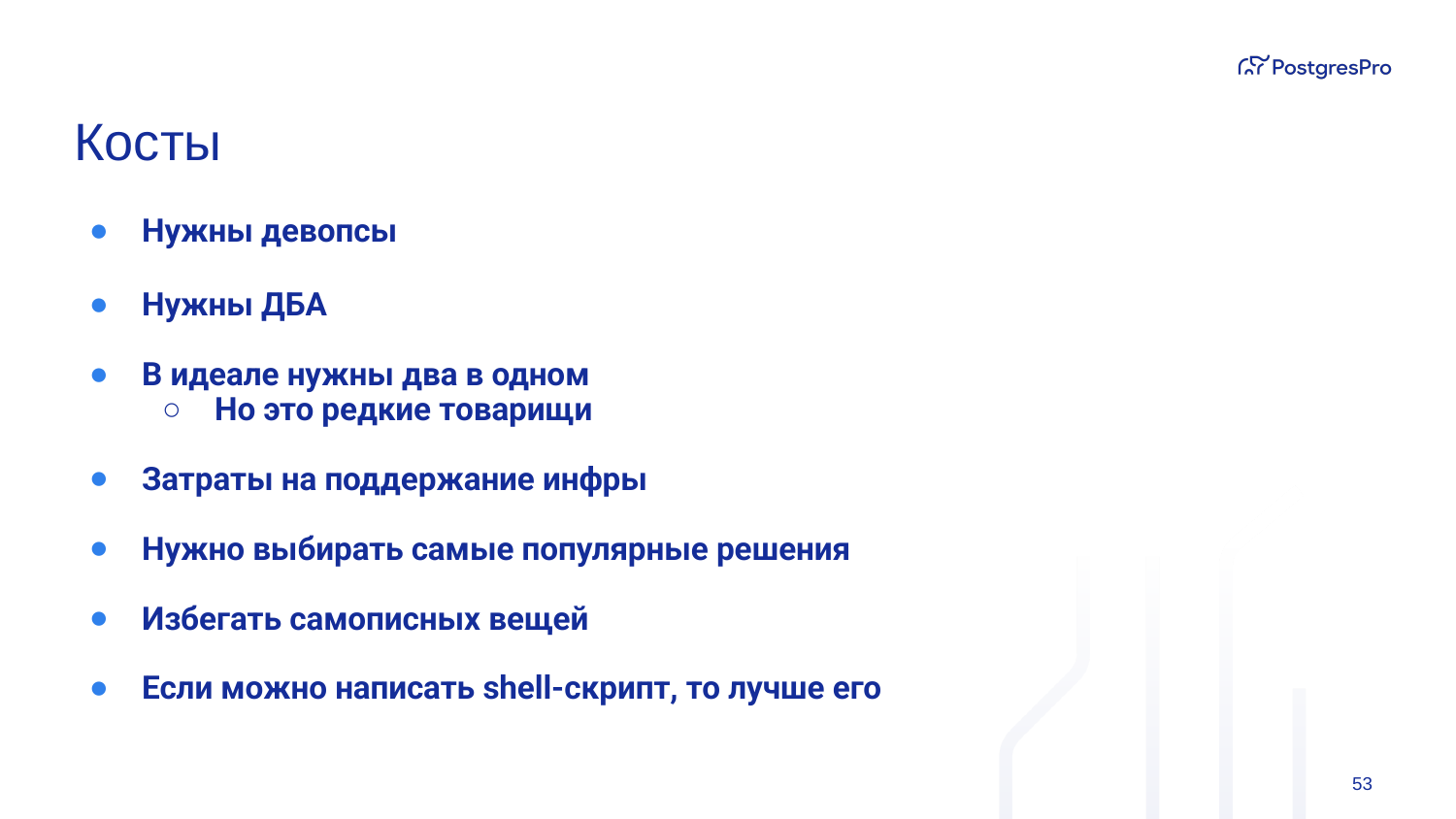

# Косты
Нужны девопсы
Нужны ДБА
В идеале нужны два в одном
Но это редкие товарищи
Затраты на поддержание инфры
Нужно выбирать самые популярные решения
Избегать самописных вещей
Если можно написать shell-скрипт, то лучше его
53